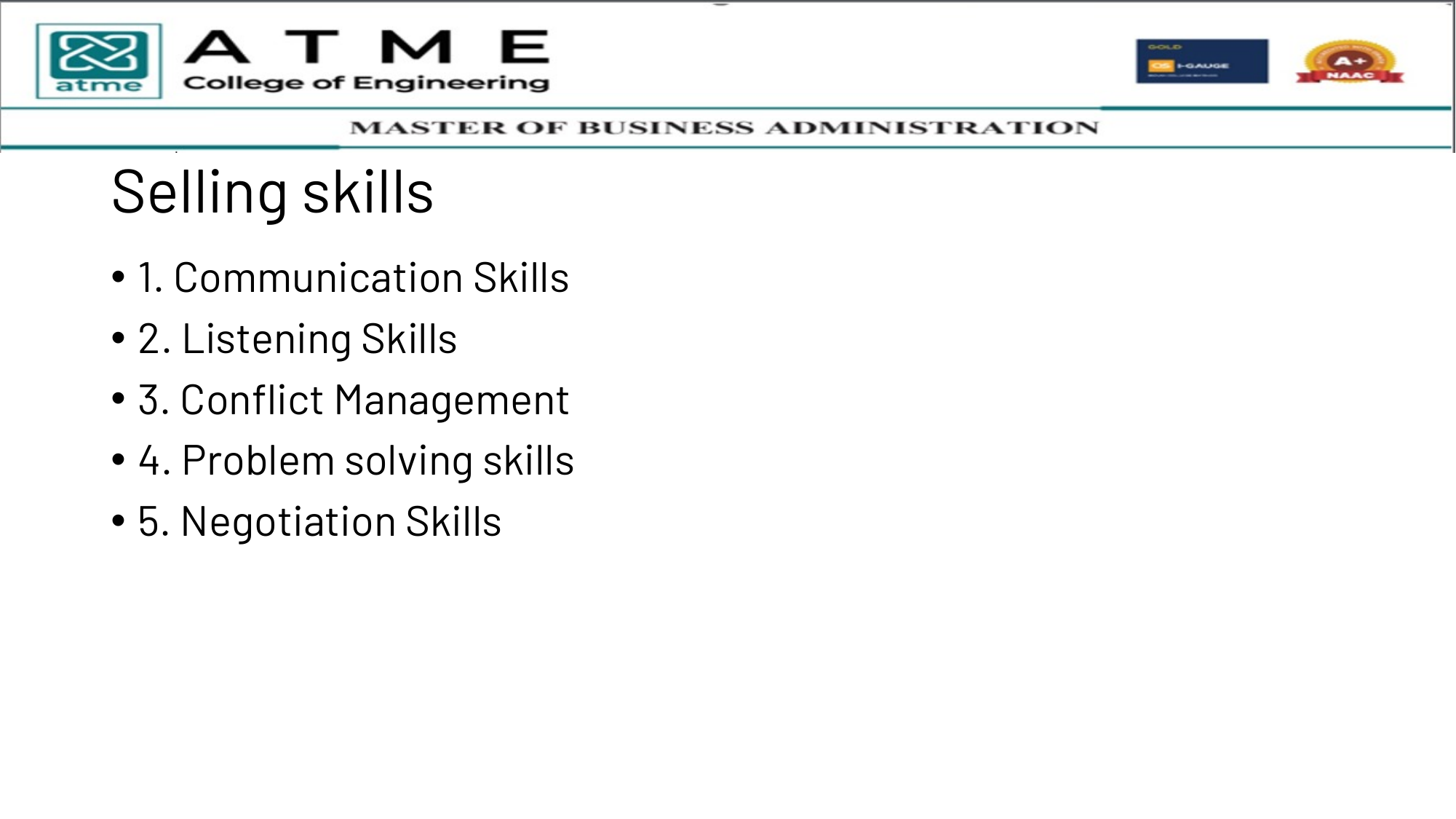

# Selling skills
1. Communication Skills
2. Listening Skills
3. Conflict Management
4. Problem solving skills
5. Negotiation Skills